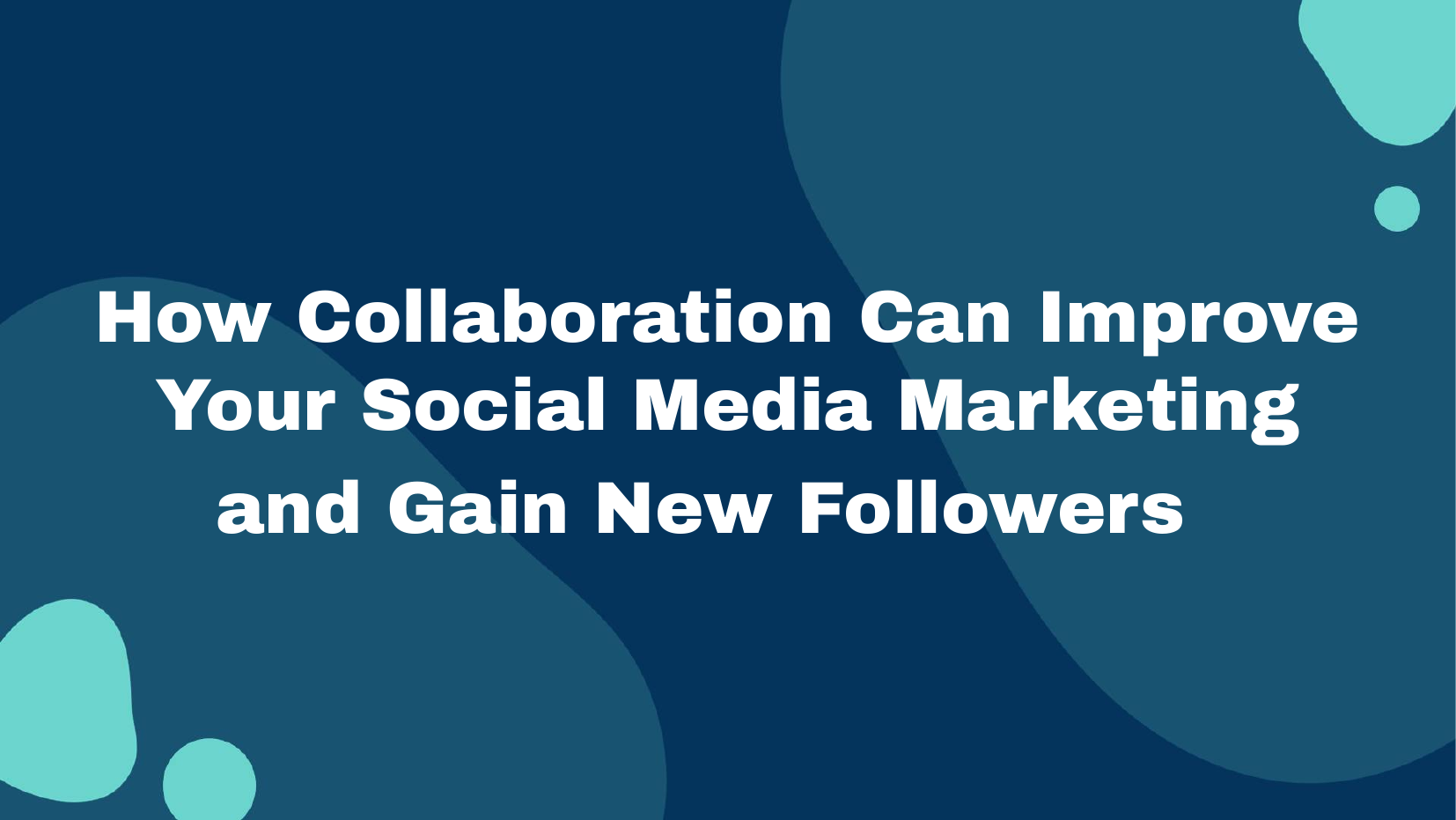

How Collaboration Can Improve Your Social Media Marketing and Gain New Followers